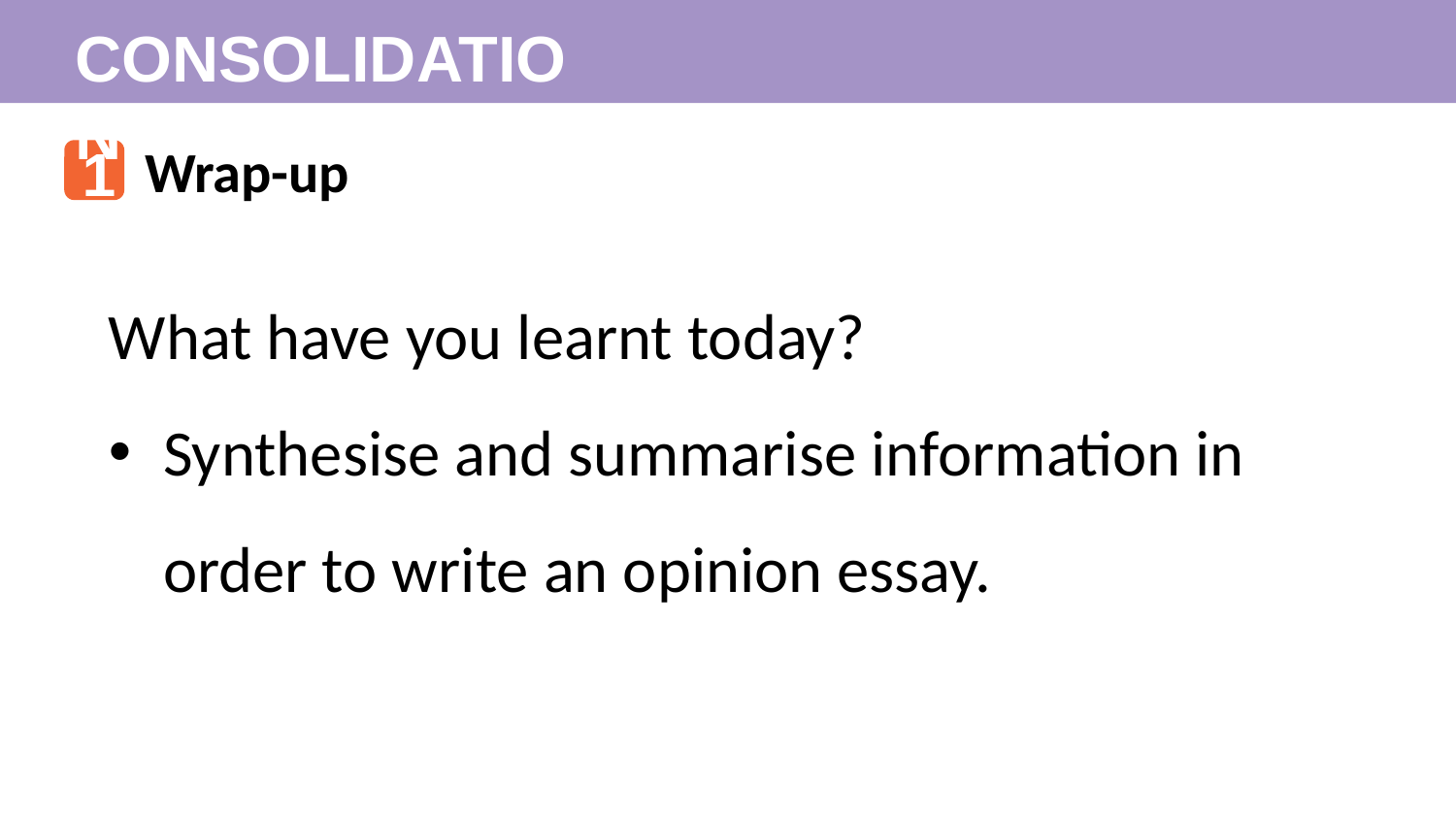

CONSOLIDATION
1
Wrap-up

What have you learnt today?
Synthesise and summarise information in order to write an opinion essay.